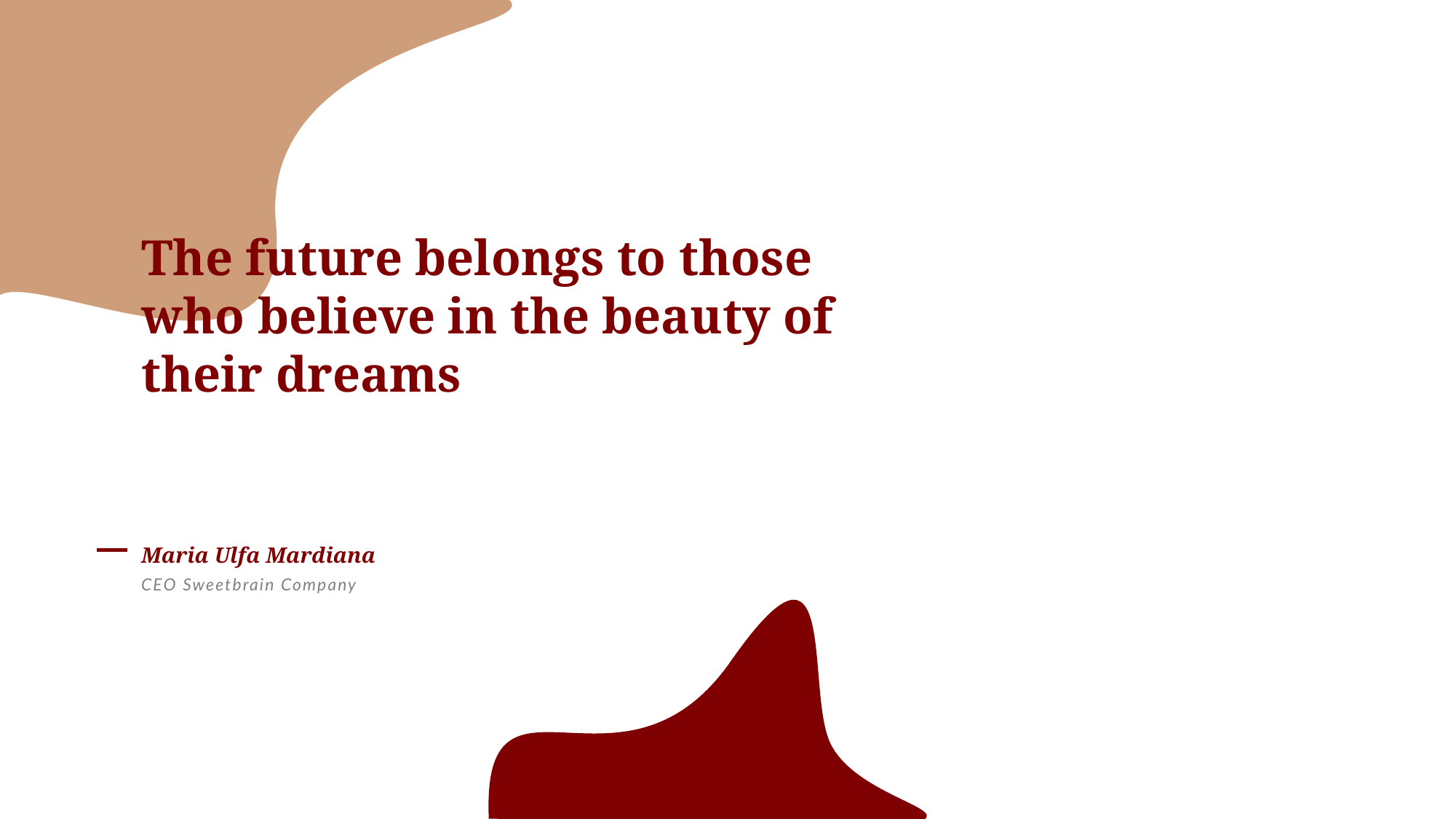

The future belongs to those who believe in the beauty of their dreams
Maria Ulfa Mardiana
CEO Sweetbrain Company